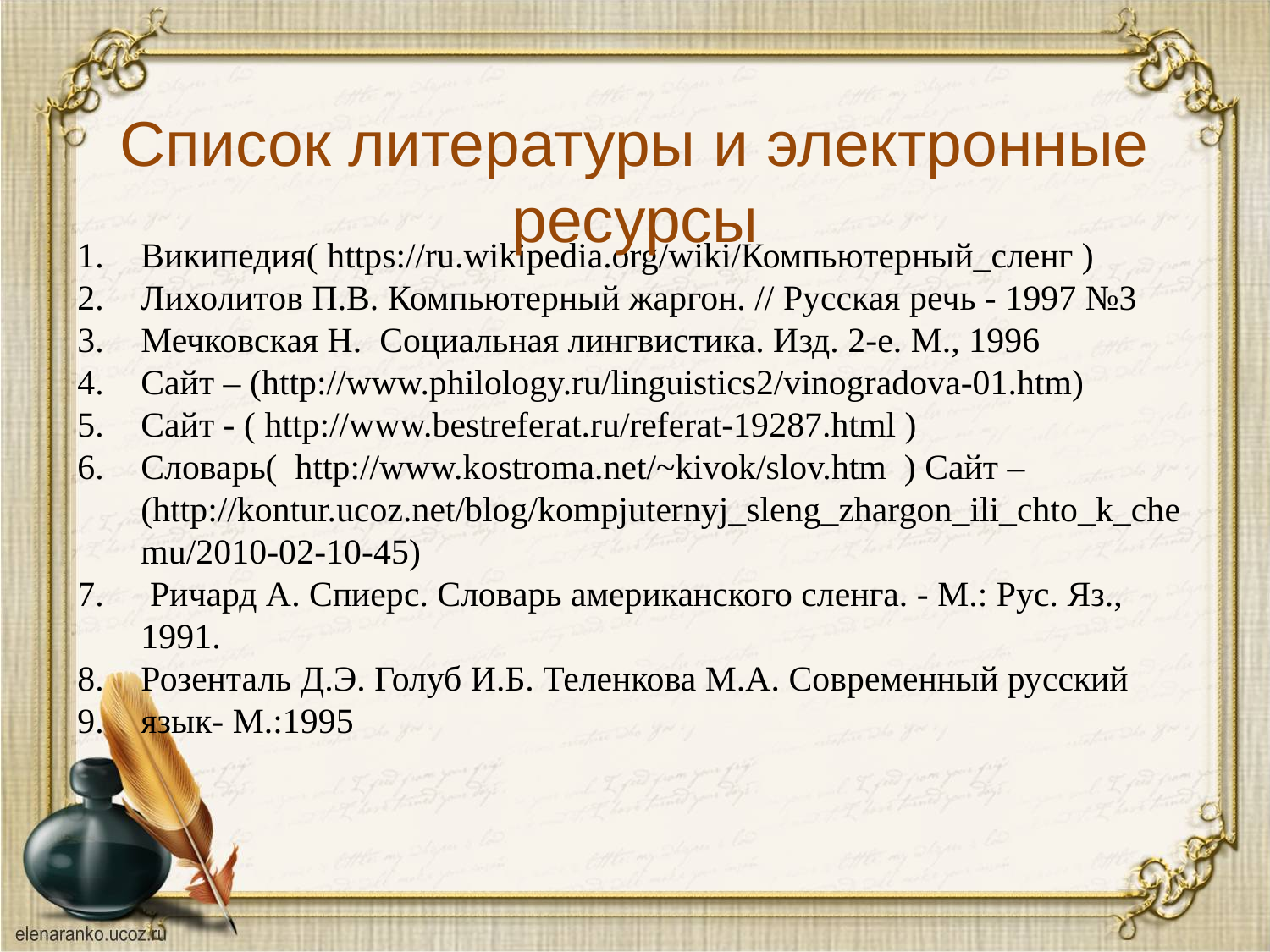

Список литературы и электронные ресурсы
Википедия( https://ru.wikipedia.org/wiki/Компьютерный_сленг )
Лихолитов П.В. Компьютерный жаргон. // Русская речь - 1997 №3
Мечковская Н.  Социальная лингвистика. Изд. 2-е. М., 1996
Сайт – (http://www.philology.ru/linguistics2/vinogradova-01.htm)
Сайт - ( http://www.bestreferat.ru/referat-19287.html )
Словарь(  http://www.kostroma.net/~kivok/slov.htm  ) Сайт – (http://kontur.ucoz.net/blog/kompjuternyj_sleng_zhargon_ili_chto_k_chemu/2010-02-10-45)
 Ричард A. Спиерс. Словарь американского сленга. - М.: Рус. Яз., 1991.
Розенталь Д.Э. Голуб И.Б. Теленкова М.А. Современный русский
язык- М.:1995